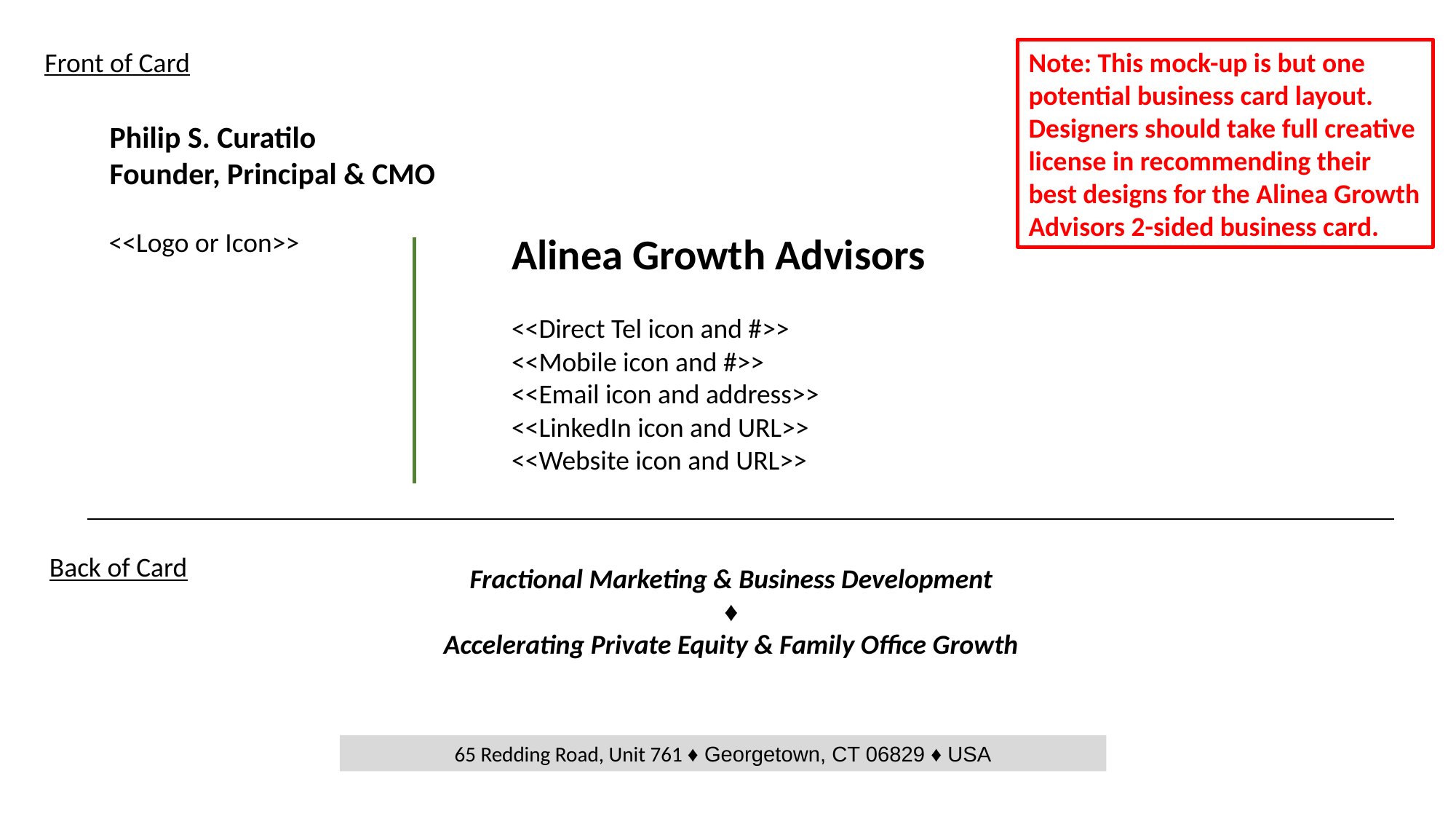

Front of Card
Note: This mock-up is but one potential business card layout. Designers should take full creative license in recommending their best designs for the Alinea Growth Advisors 2-sided business card.
Philip S. Curatilo
Founder, Principal & CMO
<<Logo or Icon>>
Alinea Growth Advisors

<<Direct Tel icon and #>>
<<Mobile icon and #>>
<<Email icon and address>>
<<LinkedIn icon and URL>>
<<Website icon and URL>>
Back of Card
Fractional Marketing & Business Development
♦
Accelerating Private Equity & Family Office Growth
65 Redding Road, Unit 761 ♦ Georgetown, CT 06829 ♦ USA